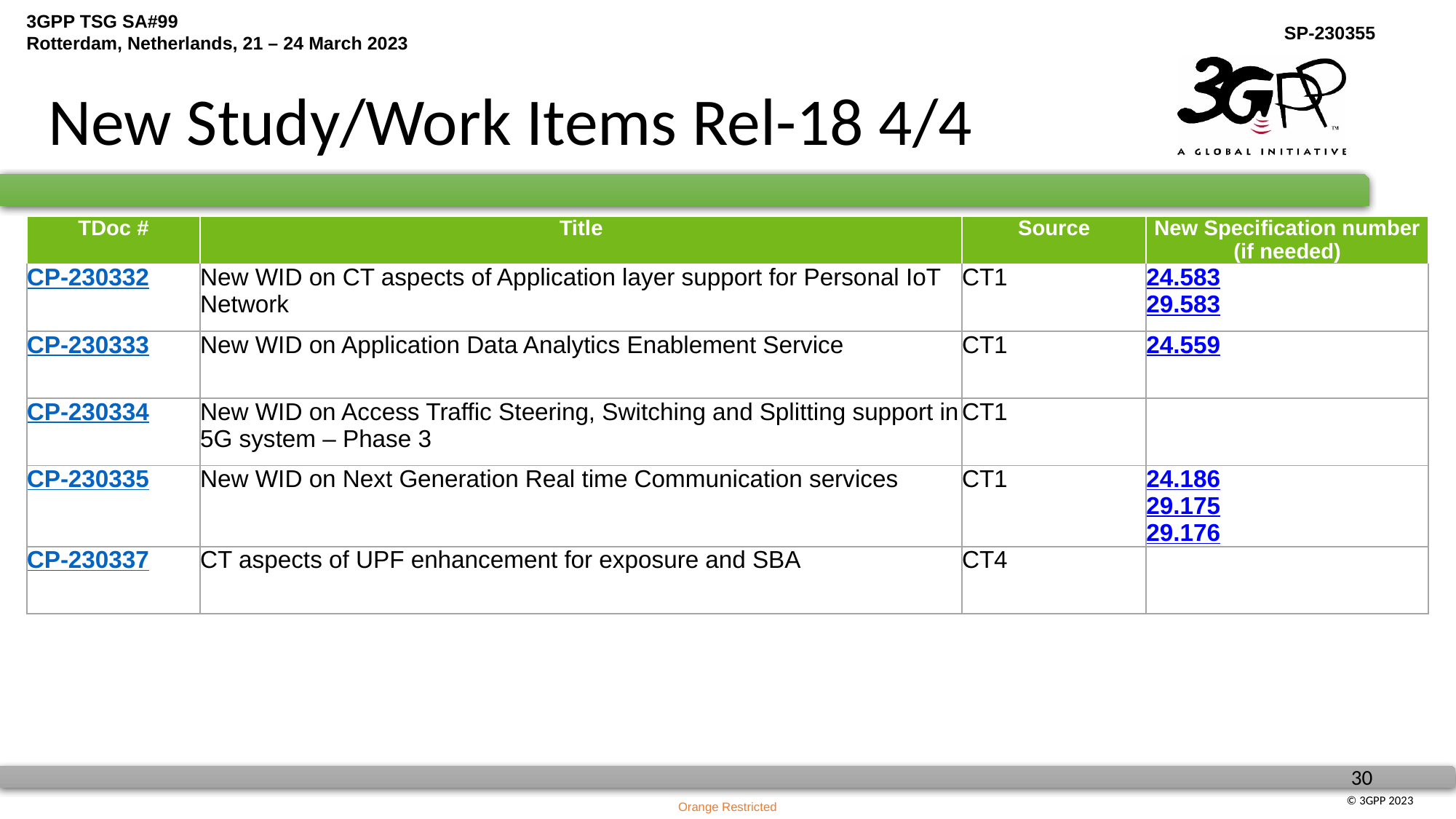

# New Study/Work Items Rel-18 4/4
| TDoc # | Title | Source | New Specification number (if needed) |
| --- | --- | --- | --- |
| CP-230332 | New WID on CT aspects of Application layer support for Personal IoT Network | CT1 | 24.583 29.583 |
| CP-230333 | New WID on Application Data Analytics Enablement Service | CT1 | 24.559 |
| CP-230334 | New WID on Access Traffic Steering, Switching and Splitting support in 5G system – Phase 3 | CT1 |  |
| CP-230335 | New WID on Next Generation Real time Communication services | CT1 | 24.186 29.175 29.176 |
| CP-230337 | CT aspects of UPF enhancement for exposure and SBA | CT4 |  |